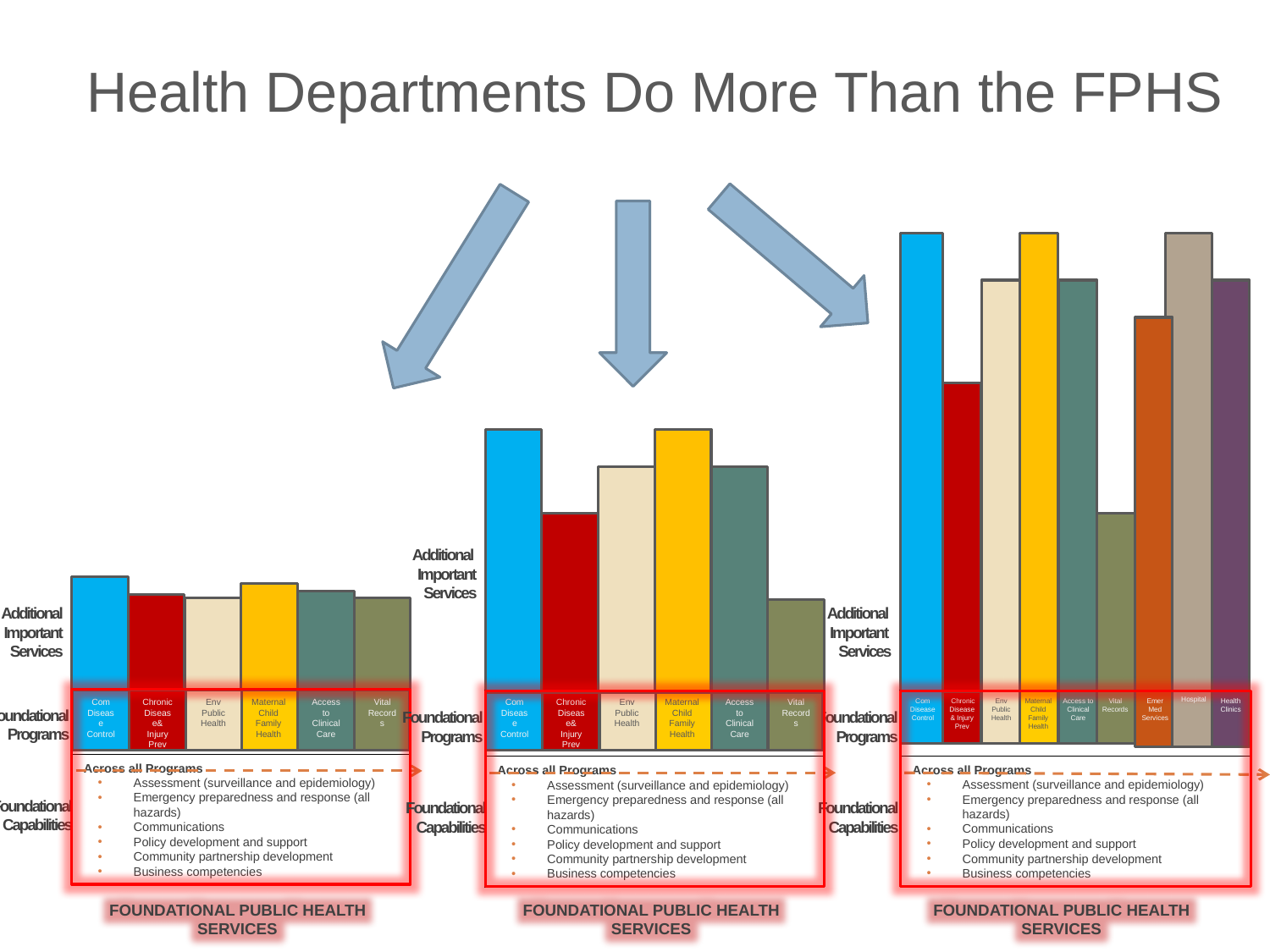

Health Departments Do More Than the FPHS

Additional
Important
Services
Com
Disease
Control

 Chronic
Disease
& Injury Prev

Env
Public Health

Maternal
Child
Family
Health

Access to
Clinical Care

Vital
Records

Foundational
Programs

FOUNDATIONAL PUBLIC HEALTH SERVICES
Across all Programs
Assessment (surveillance and epidemiology)
Emergency preparedness and response (all hazards)
Communications
Policy development and support
Community partnership development
Business competencies
Foundational
Capabilities

Additional
Important
Services

Com
Disease
Control
Chronic
Disease& Injury Prev
Env
Public Health
Maternal
Child
Family
Health
Access to
Clinical Care
Vital
Records

Foundational
Programs

FOUNDATIONAL PUBLIC HEALTH SERVICES
Across all Programs
Assessment (surveillance and epidemiology)
Emergency preparedness and response (all hazards)
Communications
Policy development and support
Community partnership development
Business competencies
Foundational
Capabilities

Additional
Important
Services

FOUNDATIONAL PUBLIC HEALTH SERVICES

Com
Disease
Control
Chronic
Disease& Injury Prev
Env
Public Health
Maternal
Child
Family
Health
Access to
Clinical Care
Vital
Records
Foundational
Programs
Across all Programs
Assessment (surveillance and epidemiology)
Emergency preparedness and response (all hazards)
Communications
Policy development and support
Community partnership development
Business competencies
Foundational
Capabilities
Emer
Med
Services
Hospital
Health
Clinics